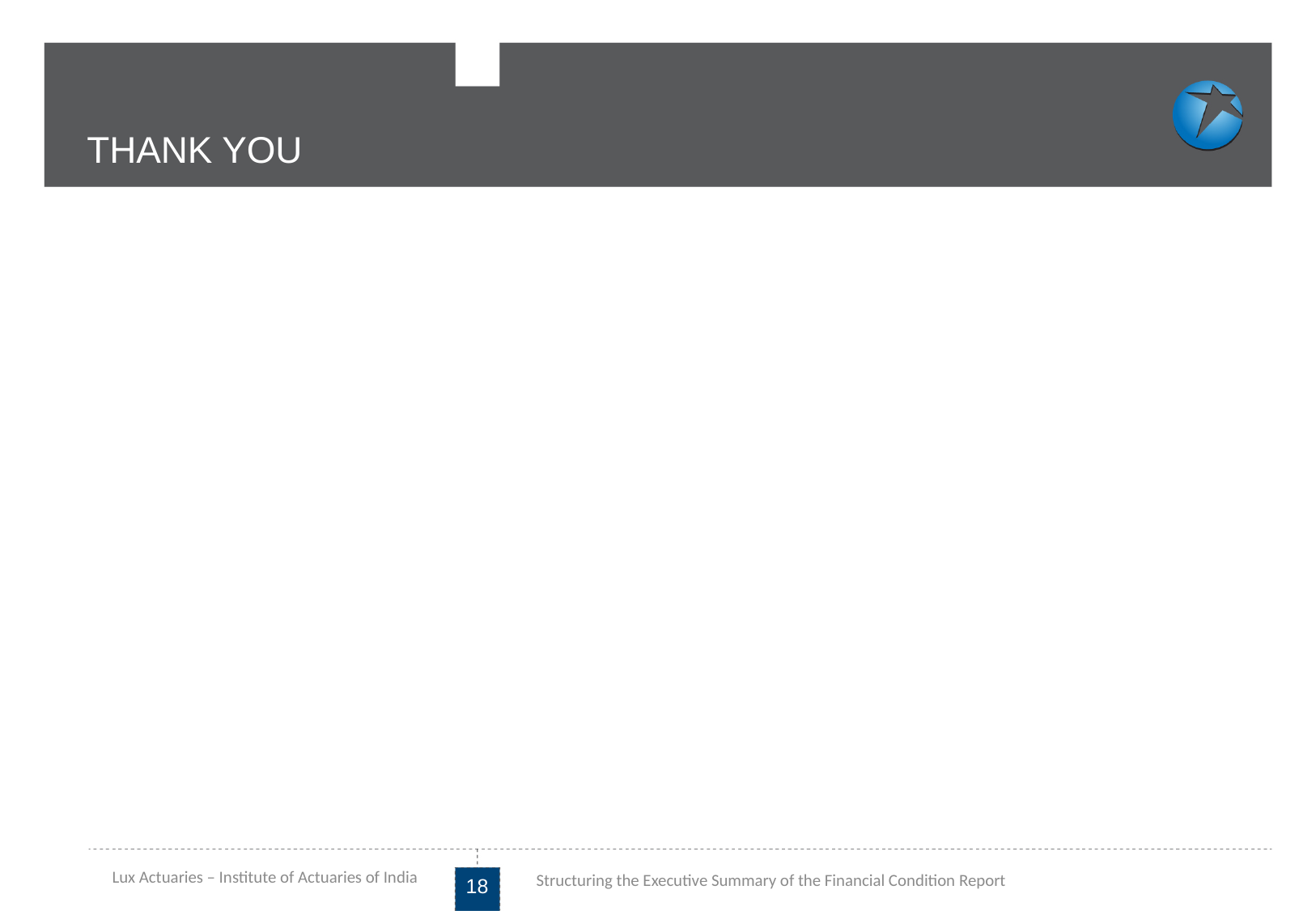

THANK YOU

Lux Actuaries – Institute of Actuaries of India
Structuring the Executive Summary of the Financial Condition Report
18